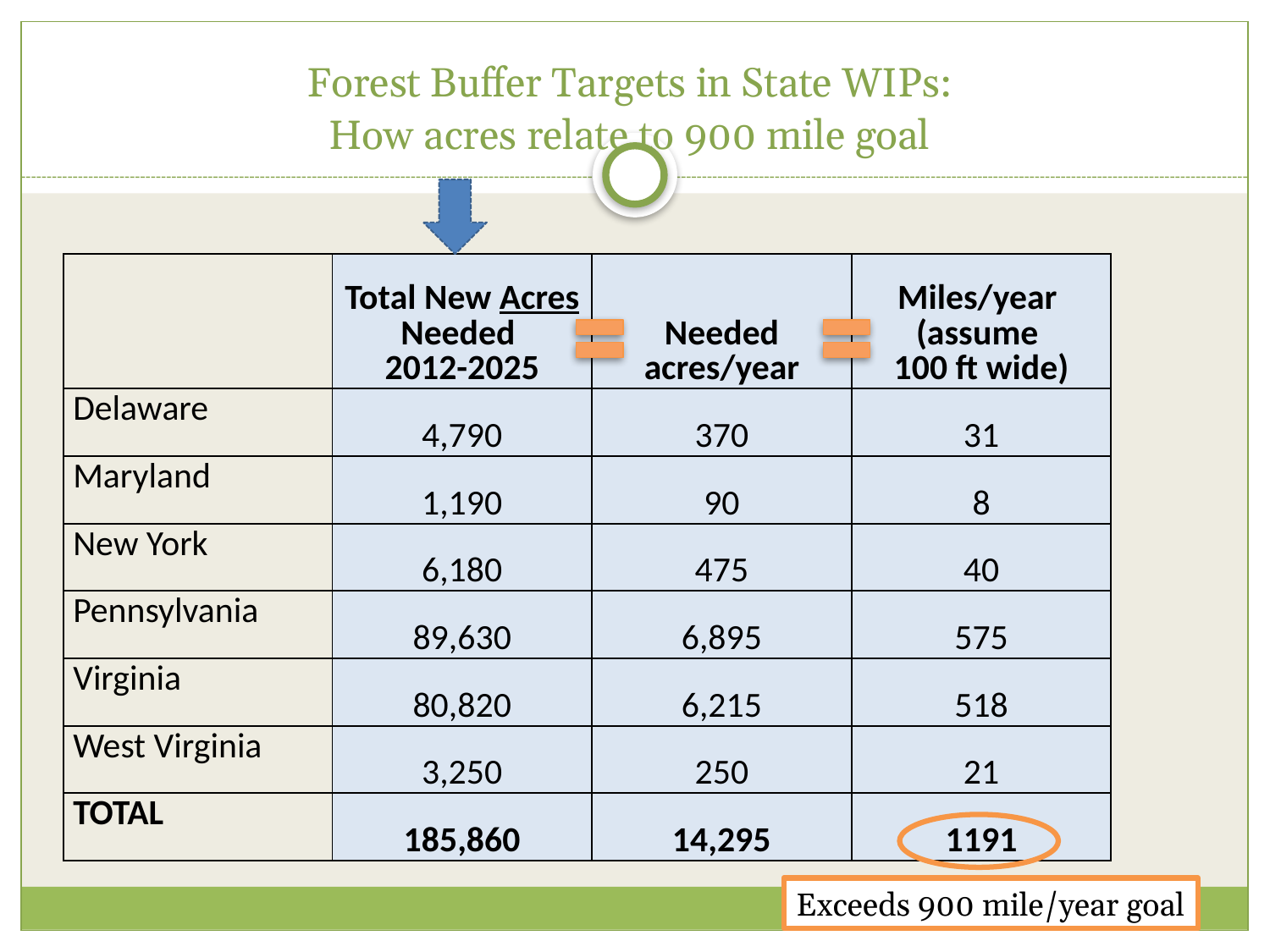

# Forest Buffer Targets in State WIPs: How acres relate to 900 mile goal

|  | Total New Acres Needed 2012-2025 | Needed acres/year | Miles/year (assume 100 ft wide) |
| --- | --- | --- | --- |
| Delaware | 4,790 | 370 | 31 |
| Maryland | 1,190 | 90 | 8 |
| New York | 6,180 | 475 | 40 |
| Pennsylvania | 89,630 | 6,895 | 575 |
| Virginia | 80,820 | 6,215 | 518 |
| West Virginia | 3,250 | 250 | 21 |
| TOTAL | 185,860 | 14,295 | 1191 |

Exceeds 900 mile/year goal